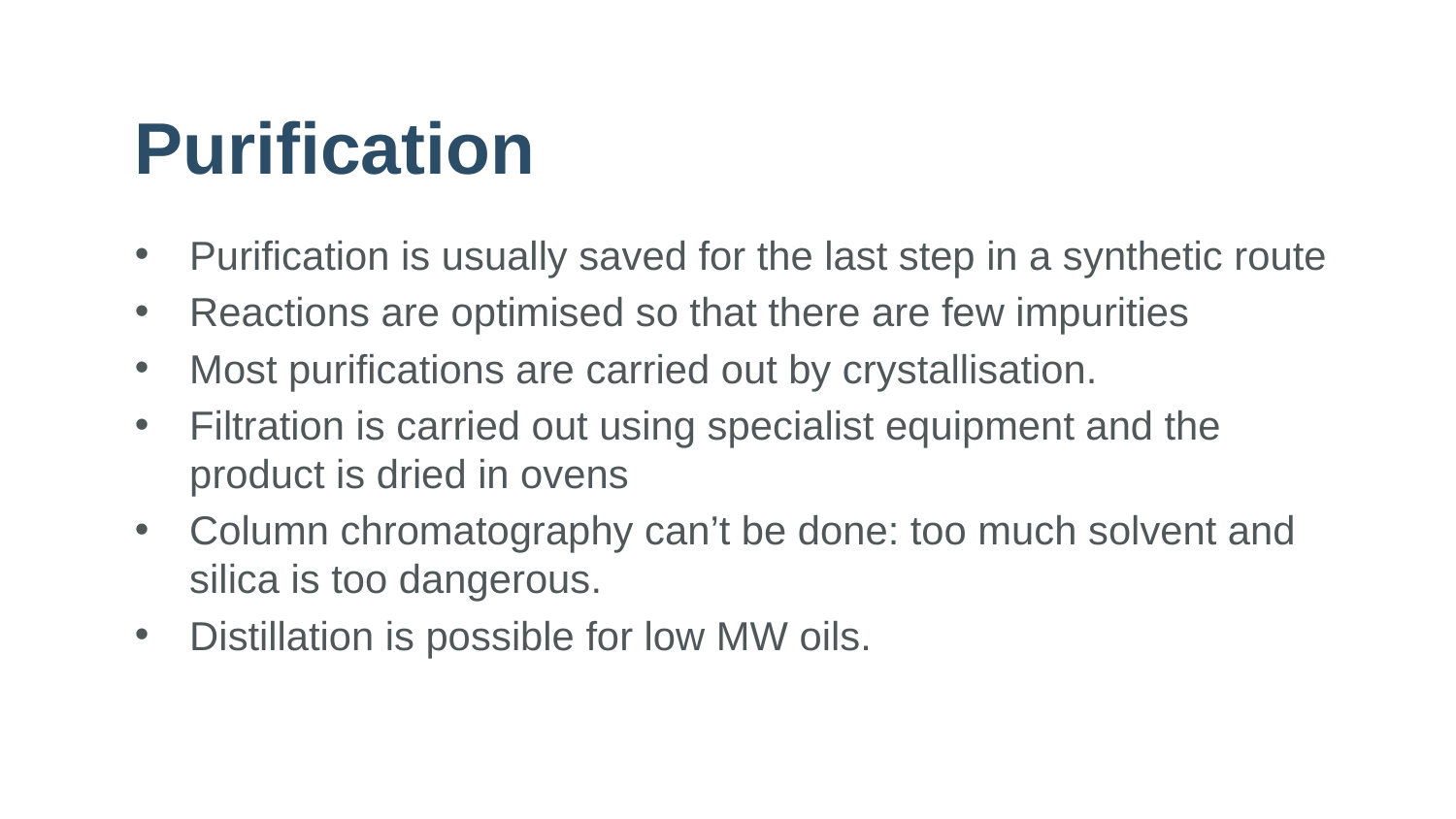

# Purification
Purification is usually saved for the last step in a synthetic route
Reactions are optimised so that there are few impurities
Most purifications are carried out by crystallisation.
Filtration is carried out using specialist equipment and the product is dried in ovens
Column chromatography can’t be done: too much solvent and silica is too dangerous.
Distillation is possible for low MW oils.